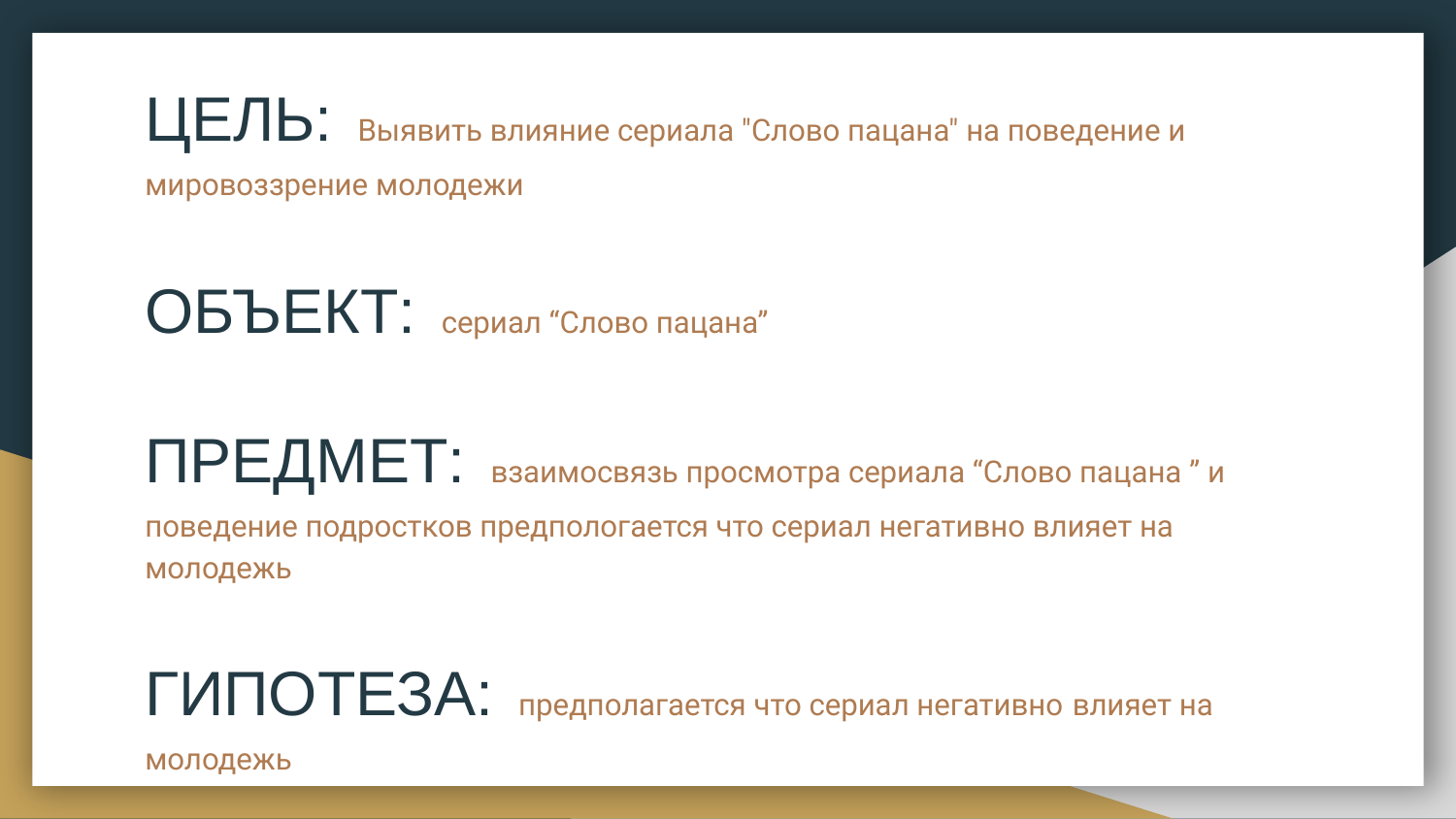

ЦЕЛЬ: Выявить влияние сериала "Слово пацана" на поведение и мировоззрение молодежи
ОБЪЕКТ: сериал “Слово пацана”
ПРЕДМЕТ: взаимосвязь просмотра сериала “Слово пацана ” и поведение подростков предпологается что сериал негативно влияет на молодежь
ГИПОТЕЗА: предполагается что сериал негативно влияет на молодежь